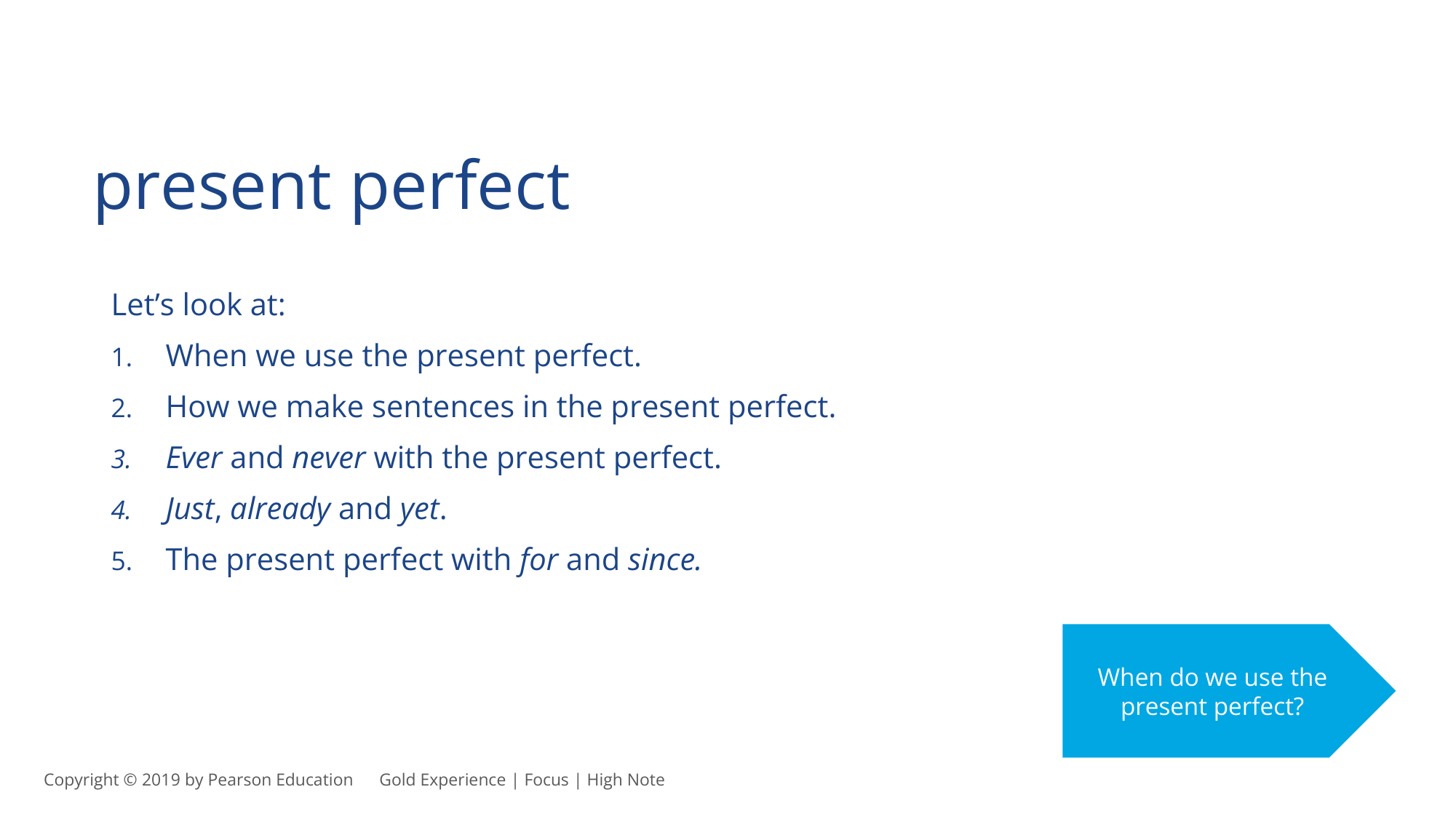

present perfect
Let’s look at:
When we use the present perfect.
How we make sentences in the present perfect.
Ever and never with the present perfect.
Just, already and yet.
The present perfect with for and since.
When do we use the present perfect?
Copyright © 2019 by Pearson Education      Gold Experience | Focus | High Note